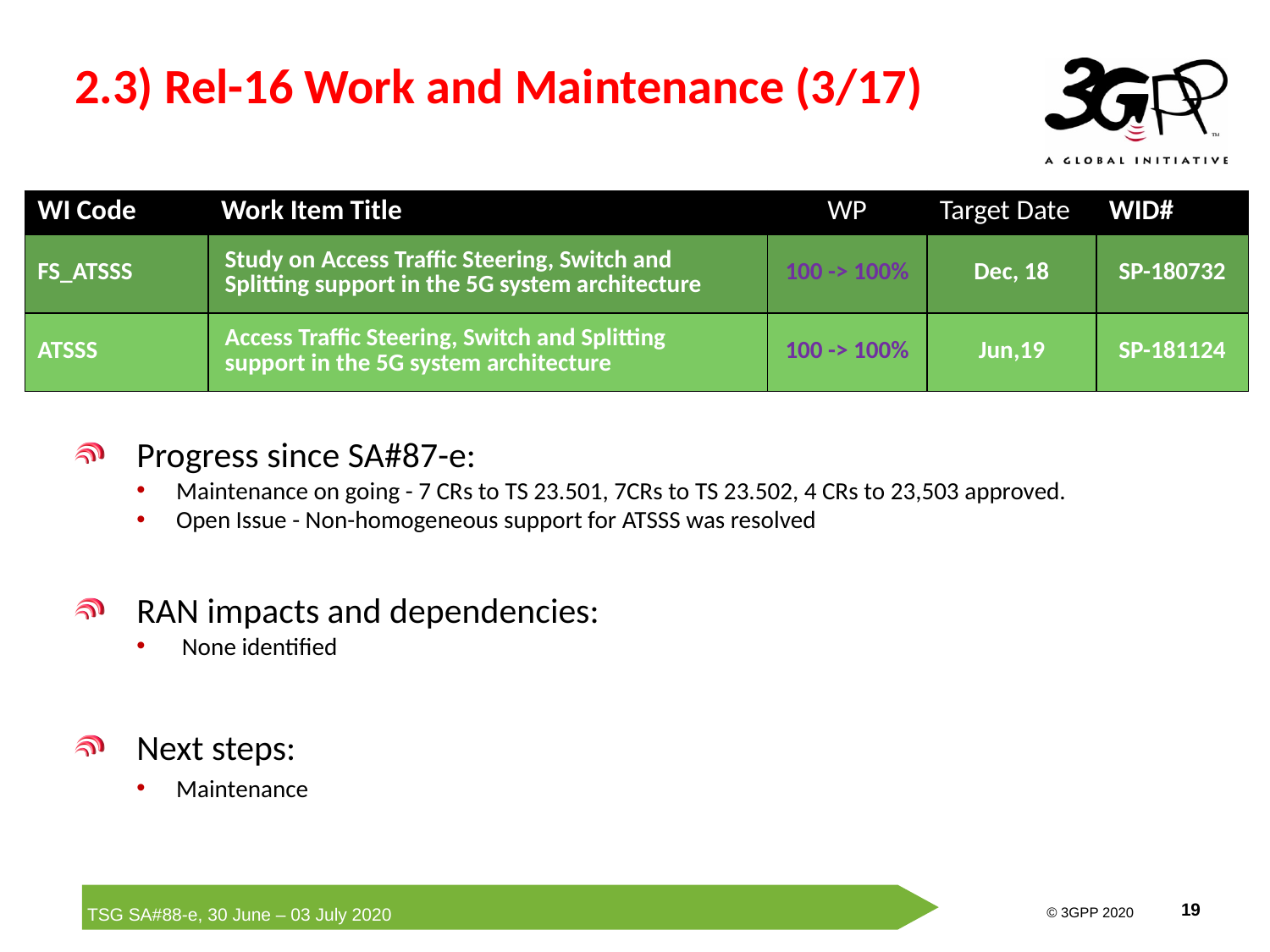

# 2.3) Rel-16 Work and Maintenance (3/17)
| WI Code | Work Item Title | WP | Target Date | WID# |
| --- | --- | --- | --- | --- |
| FS\_ATSSS | Study on Access Traffic Steering, Switch and Splitting support in the 5G system architecture | 100 -> 100% | Dec, 18 | SP-180732 |
| ATSSS | Access Traffic Steering, Switch and Splitting support in the 5G system architecture | 100 -> 100% | Jun,19 | SP-181124 |
Progress since SA#87-e:
Maintenance on going - 7 CRs to TS 23.501, 7CRs to TS 23.502, 4 CRs to 23,503 approved.
Open Issue - Non-homogeneous support for ATSSS was resolved

RAN impacts and dependencies:
 None identified

Next steps:
Maintenance